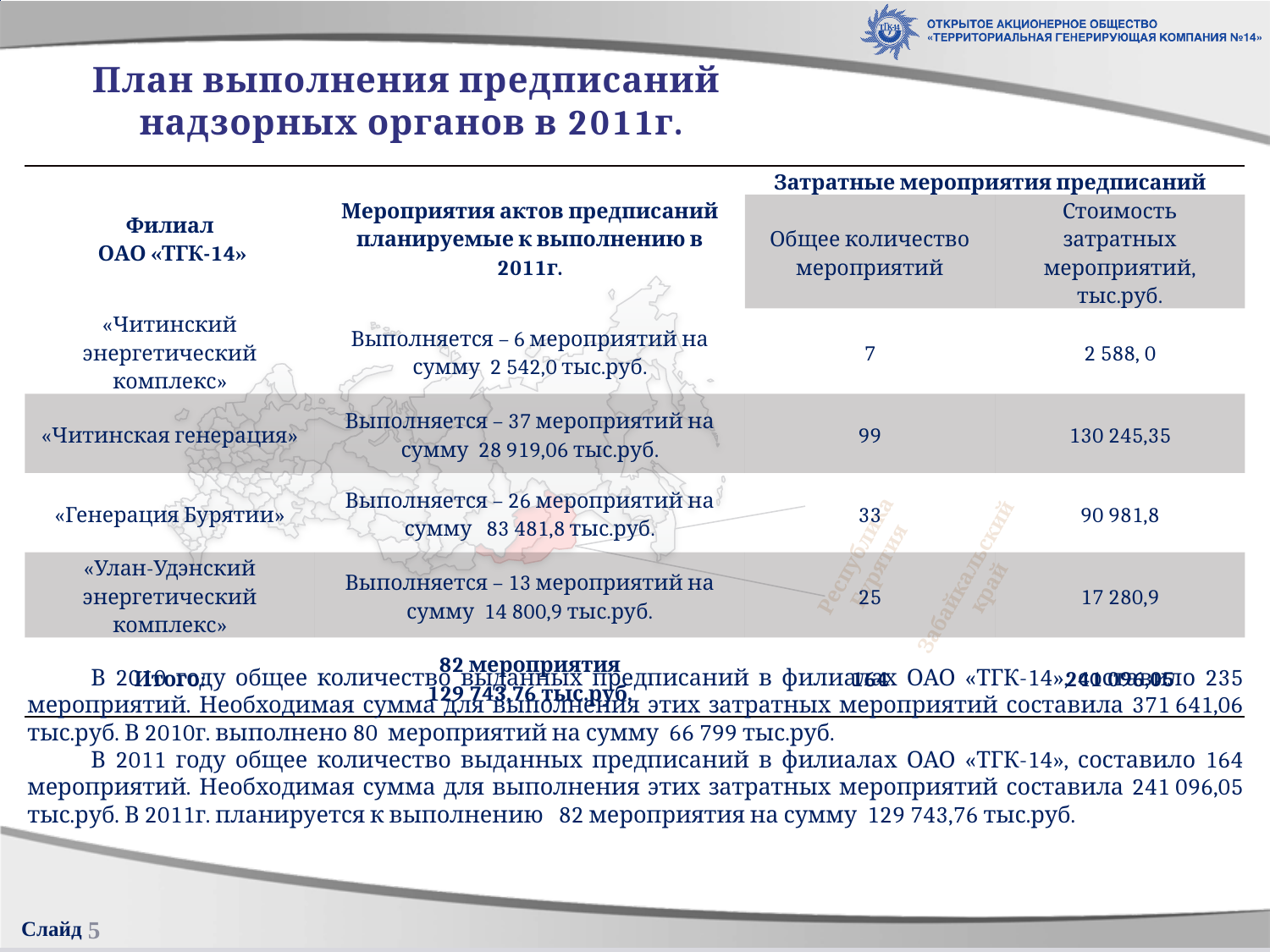

[unsupported chart]

[unsupported chart]

[unsupported chart]

[unsupported chart]

# План выполнения предписаний надзорных органов в 2011г.
| Филиал ОАО «ТГК-14» | Мероприятия актов предписаний планируемые к выполнению в 2011г. | Затратные мероприятия предписаний |  |
| --- | --- | --- | --- |
|  |  | Общее количество мероприятий | Стоимость затратных мероприятий, тыс.руб. |
| «Читинский энергетический комплекс» | Выполняется – 6 мероприятий на сумму 2 542,0 тыс.руб. | 7 | 2 588, 0 |
| «Читинская генерация» | Выполняется – 37 мероприятий на сумму 28 919,06 тыс.руб. | 99 | 130 245,35 |
| «Генерация Бурятии» | Выполняется – 26 мероприятий на сумму 83 481,8 тыс.руб. | 33 | 90 981,8 |
| «Улан-Удэнский энергетический комплекс» | Выполняется – 13 мероприятий на сумму 14 800,9 тыс.руб. | 25 | 17 280,9 |
| Итого: | 82 мероприятия 129 743,76 тыс.руб. | 164 | 241 096,05 |
В 2010 году общее количество выданных предписаний в филиалах ОАО «ТГК-14», составило 235 мероприятий. Необходимая сумма для выполнения этих затратных мероприятий составила 371 641,06 тыс.руб. В 2010г. выполнено 80  мероприятий на сумму  66 799 тыс.руб.
В 2011 году общее количество выданных предписаний в филиалах ОАО «ТГК-14», составило 164 мероприятий. Необходимая сумма для выполнения этих затратных мероприятий составила 241 096,05 тыс.руб. В 2011г. планируется к выполнению   82 мероприятия на сумму  129 743,76 тыс.руб.
5